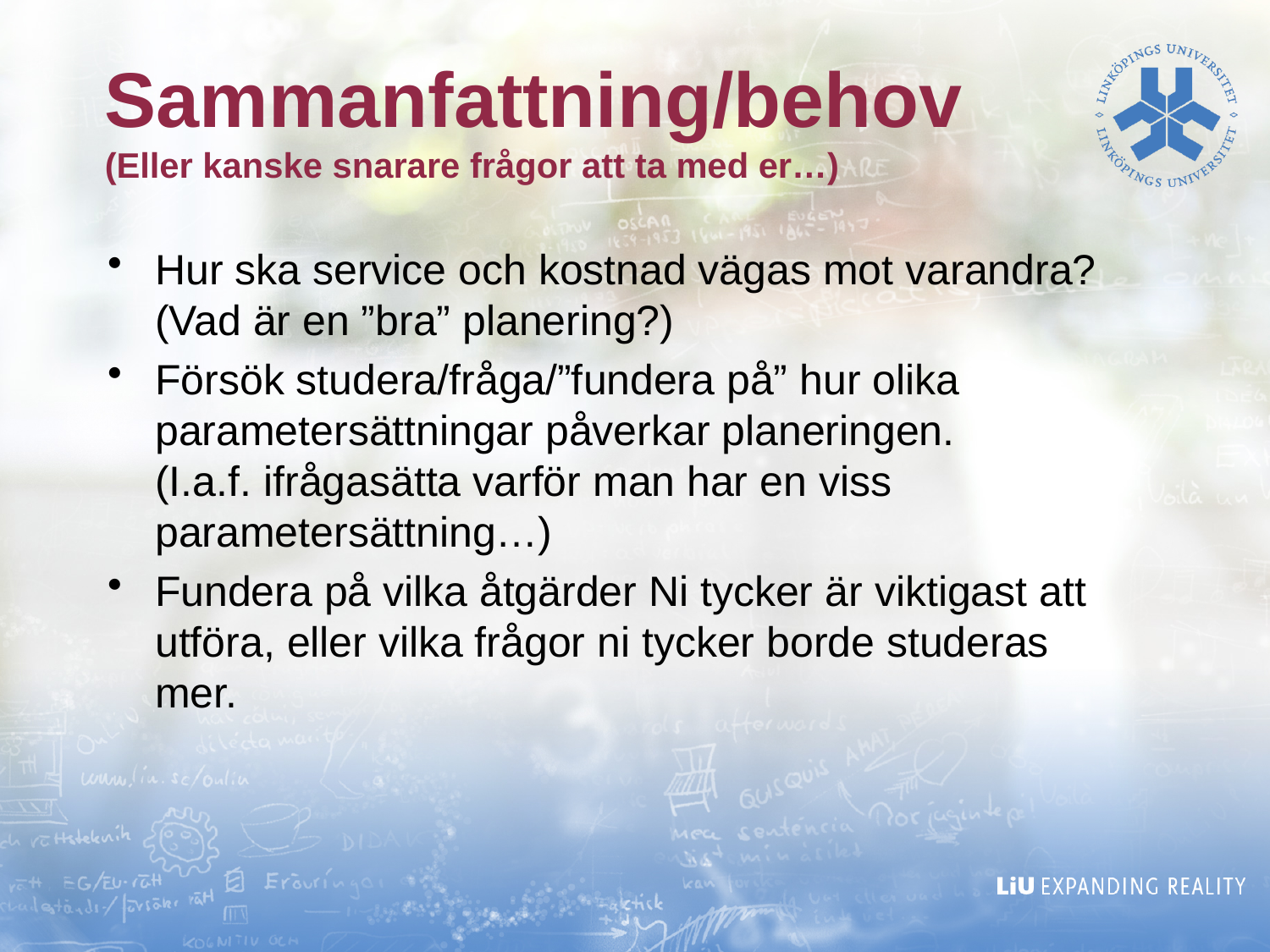

Sammanfattning/behov
(Eller kanske snarare frågor att ta med er…)
Hur ska service och kostnad vägas mot varandra?
(Vad är en ”bra” planering?)
Försök studera/fråga/”fundera på” hur olika parametersättningar påverkar planeringen.
(I.a.f. ifrågasätta varför man har en viss parametersättning…)
Fundera på vilka åtgärder Ni tycker är viktigast att utföra, eller vilka frågor ni tycker borde studeras mer.